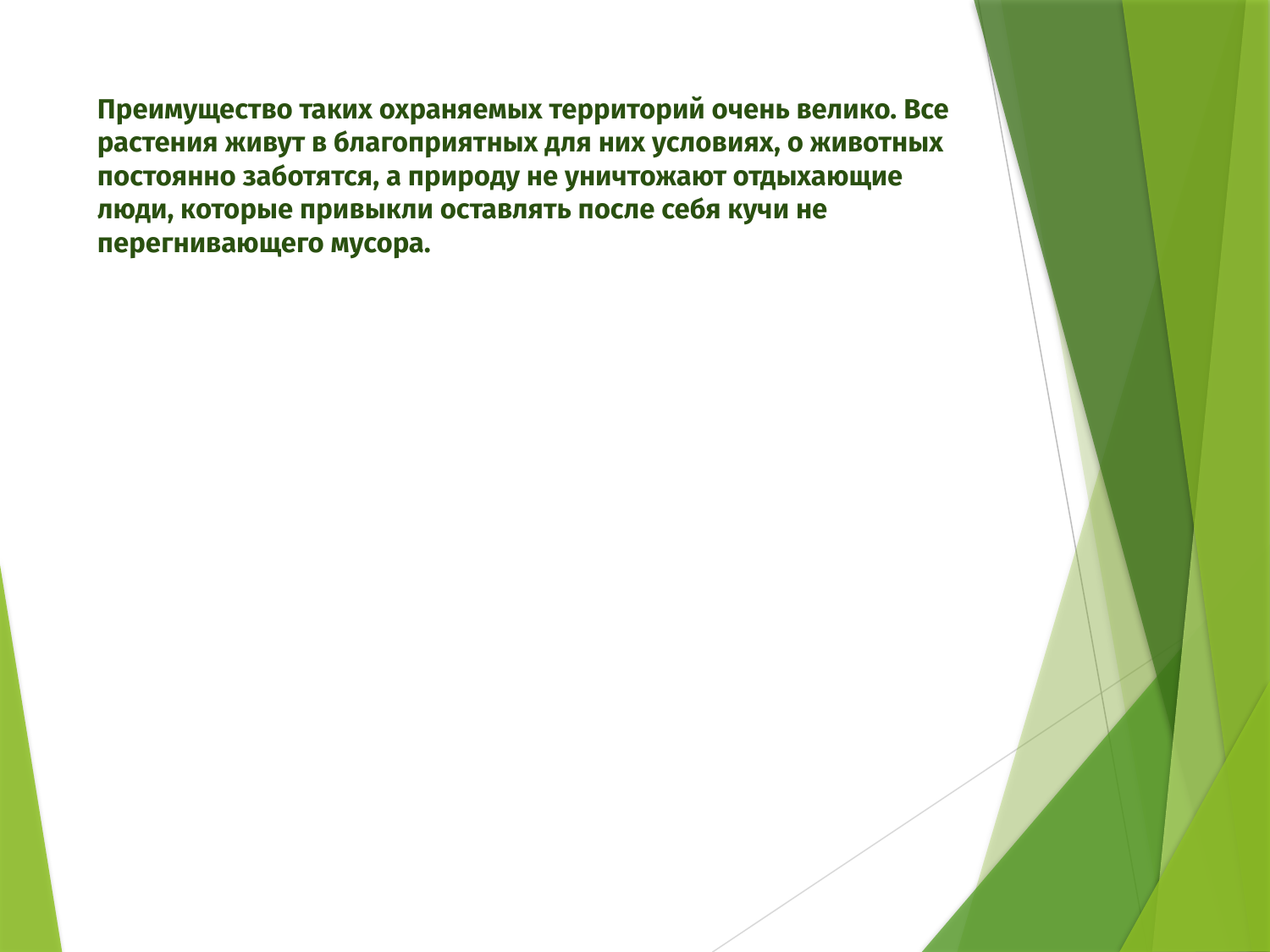

# Преимущество таких охраняемых территорий очень велико. Все растения живут в благоприятных для них условиях, о животных постоянно заботятся, а природу не уничтожают отдыхающие люди, которые привыкли оставлять после себя кучи не перегнивающего мусора.